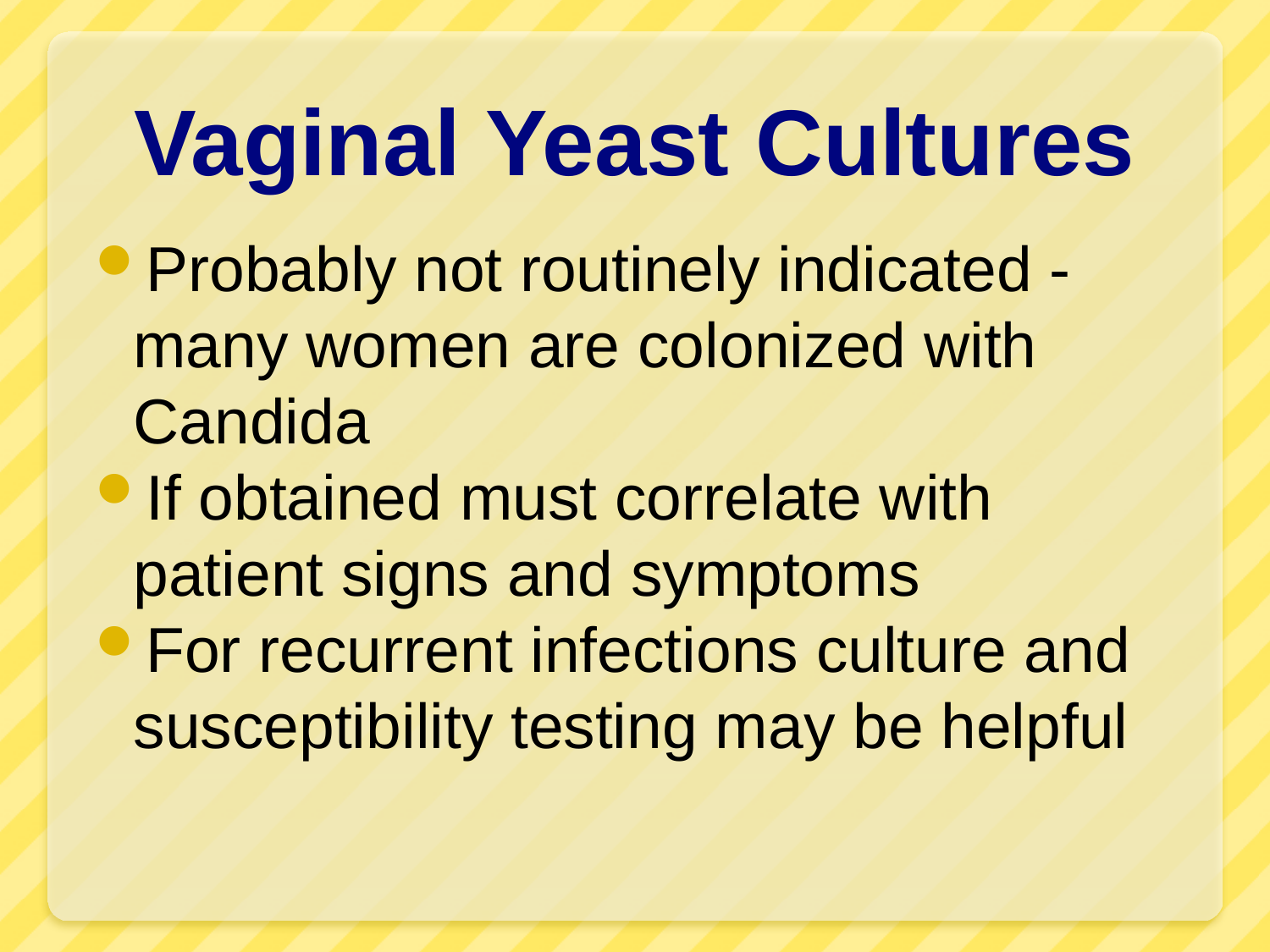

# Vaginal Yeast Cultures
Probably not routinely indicated - many women are colonized with Candida
If obtained must correlate with patient signs and symptoms
For recurrent infections culture and susceptibility testing may be helpful